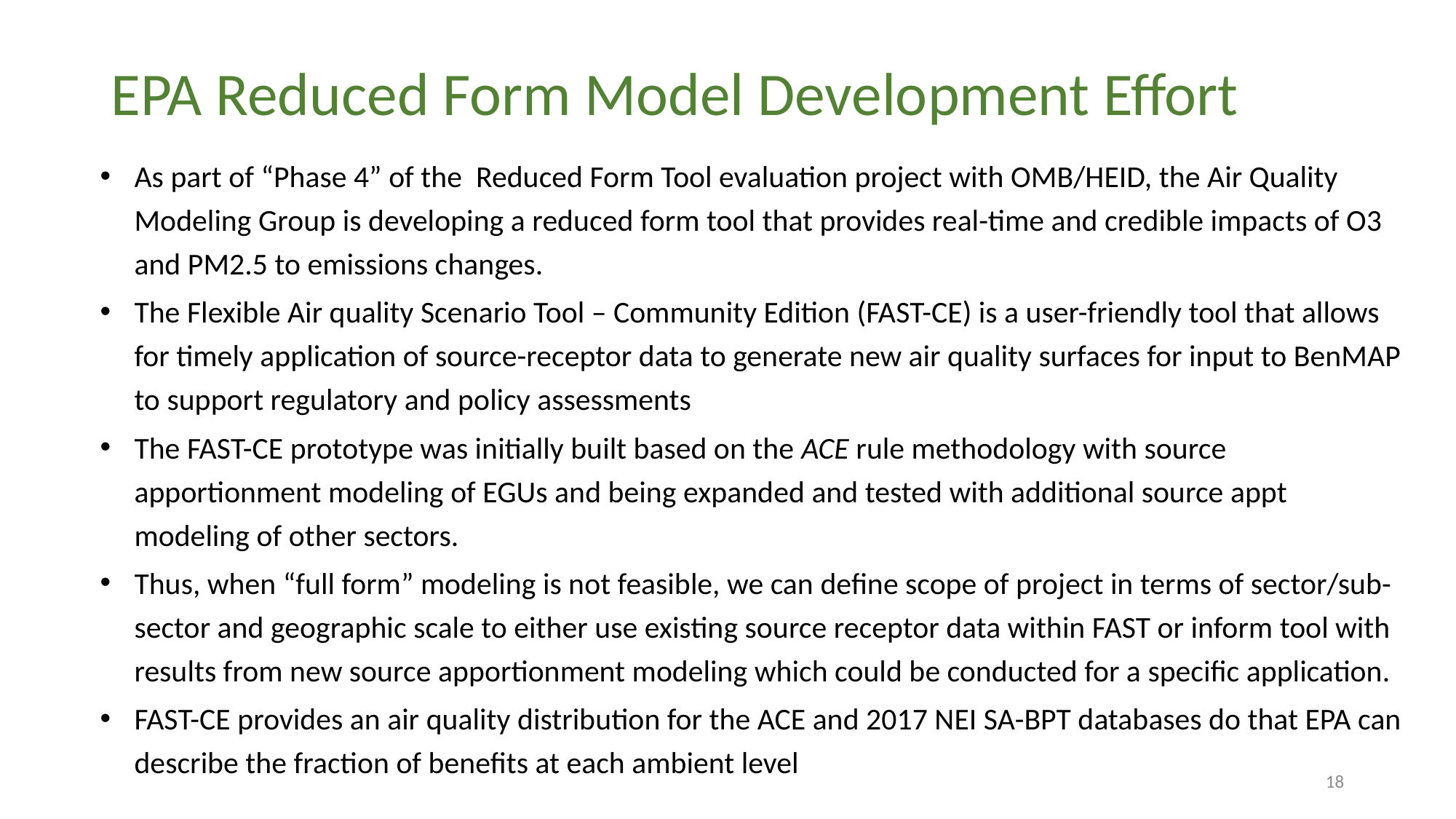

# EPA Reduced Form Model Development Effort
As part of “Phase 4” of the  Reduced Form Tool evaluation project with OMB/HEID, the Air Quality Modeling Group is developing a reduced form tool that provides real-time and credible impacts of O3 and PM2.5 to emissions changes.
The Flexible Air quality Scenario Tool – Community Edition (FAST-CE) is a user-friendly tool that allows for timely application of source-receptor data to generate new air quality surfaces for input to BenMAP to support regulatory and policy assessments
The FAST-CE prototype was initially built based on the ACE rule methodology with source apportionment modeling of EGUs and being expanded and tested with additional source appt modeling of other sectors.
Thus, when “full form” modeling is not feasible, we can define scope of project in terms of sector/sub-sector and geographic scale to either use existing source receptor data within FAST or inform tool with results from new source apportionment modeling which could be conducted for a specific application.
FAST-CE provides an air quality distribution for the ACE and 2017 NEI SA-BPT databases do that EPA can describe the fraction of benefits at each ambient level
18